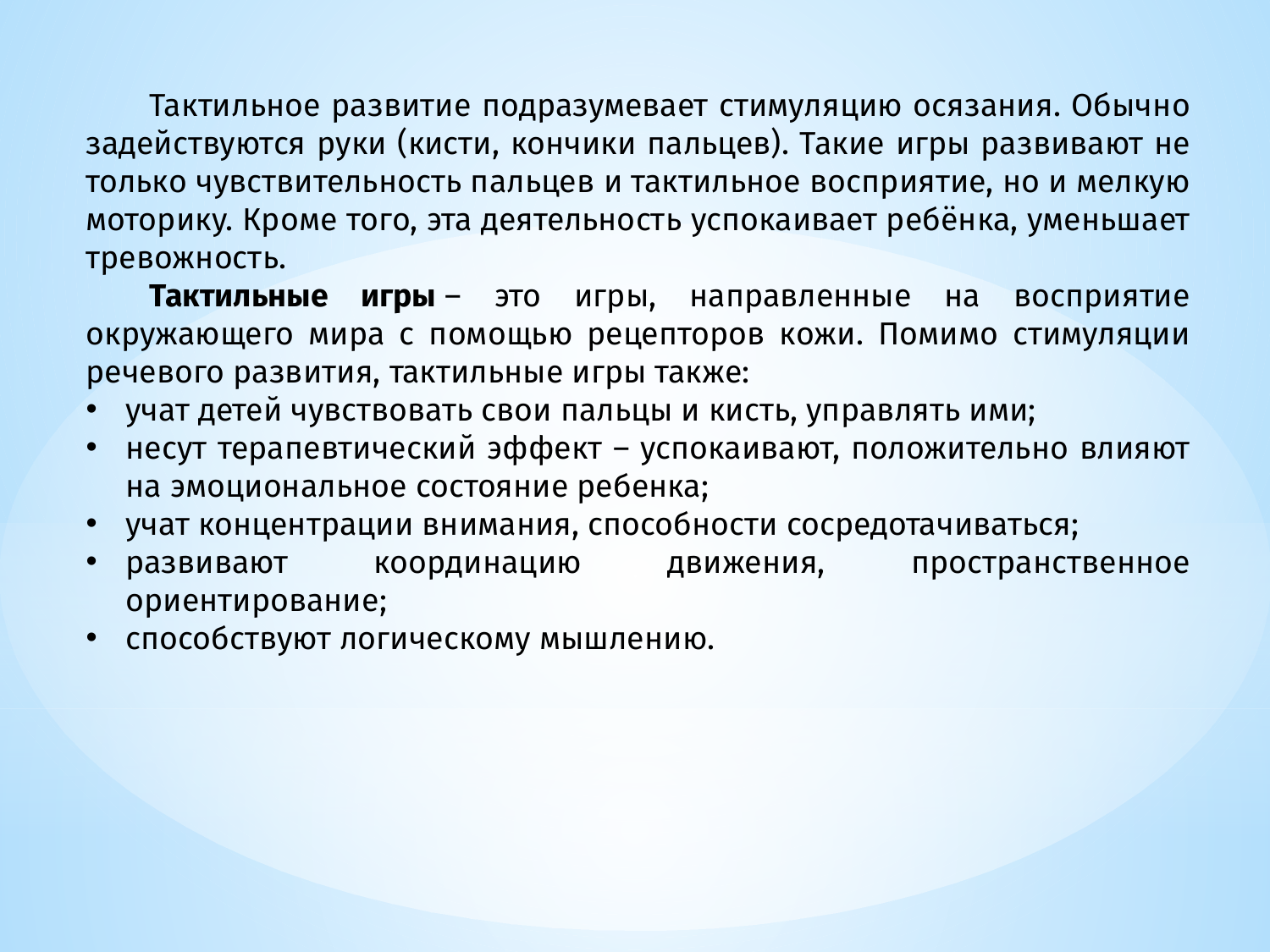

Тактильное развитие подразумевает стимуляцию осязания. Обычно задействуются руки (кисти, кончики пальцев). Такие игры развивают не только чувствительность пальцев и тактильное восприятие, но и мелкую моторику. Кроме того, эта деятельность успокаивает ребёнка, уменьшает тревожность.
Тактильные игры – это игры, направленные на восприятие окружающего мира с помощью рецепторов кожи. Помимо стимуляции речевого развития, тактильные игры также:
учат детей чувствовать свои пальцы и кисть, управлять ими;
несут терапевтический эффект – успокаивают, положительно влияют на эмоциональное состояние ребенка;
учат концентрации внимания, способности сосредотачиваться;
развивают координацию движения, пространственное ориентирование;
способствуют логическому мышлению.